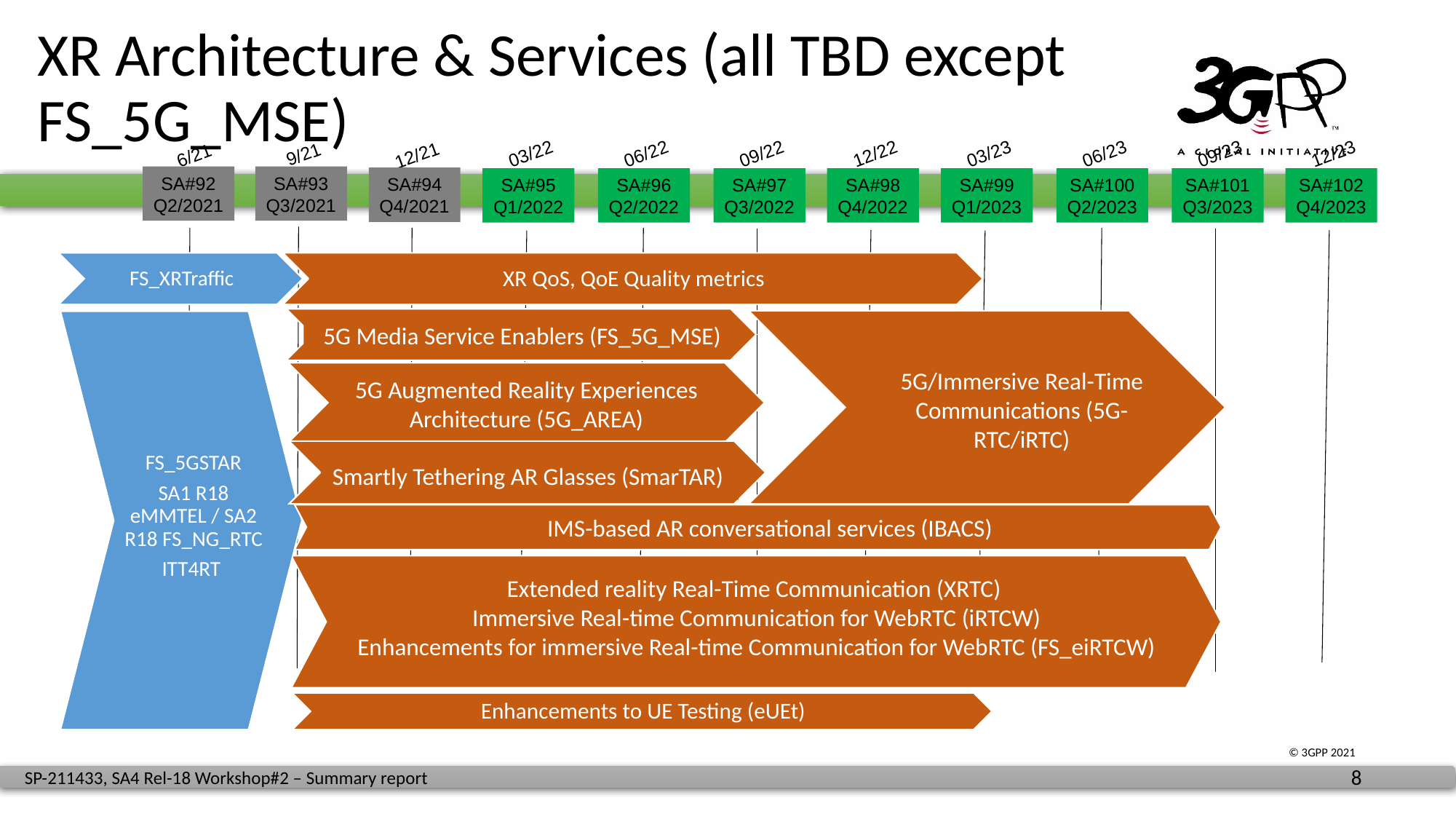

# XR Architecture & Services (all TBD except FS_5G_MSE)
03/22
06/22
09/22
12/22
03/23
06/23
09/23
12/23
9/21
6/21
12/21
SA#92
Q2/2021
SA#93
Q3/2021
SA#94
Q4/2021
SA#95
Q1/2022
SA#96
Q2/2022
SA#97
Q3/2022
SA#98
Q4/2022
SA#99
Q1/2023
SA#100
Q2/2023
SA#101
Q3/2023
SA#102
Q4/2023
FS_XRTraffic

XR QoS, QoE Quality metrics

5G Media Service Enablers (FS_5G_MSE)

5G/Immersive Real-Time Communications (5G-RTC/iRTC)

FS_5GSTAR
SA1 R18 eMMTEL / SA2 R18 FS_NG_RTC
ITT4RT

5G Augmented Reality Experiences Architecture (5G_AREA)

Smartly Tethering AR Glasses (SmarTAR)

IMS-based AR conversational services (IBACS)

Extended reality Real-Time Communication (XRTC)
Immersive Real-time Communication for WebRTC (iRTCW)
Enhancements for immersive Real-time Communication for WebRTC (FS_eiRTCW)

Enhancements to UE Testing (eUEt)